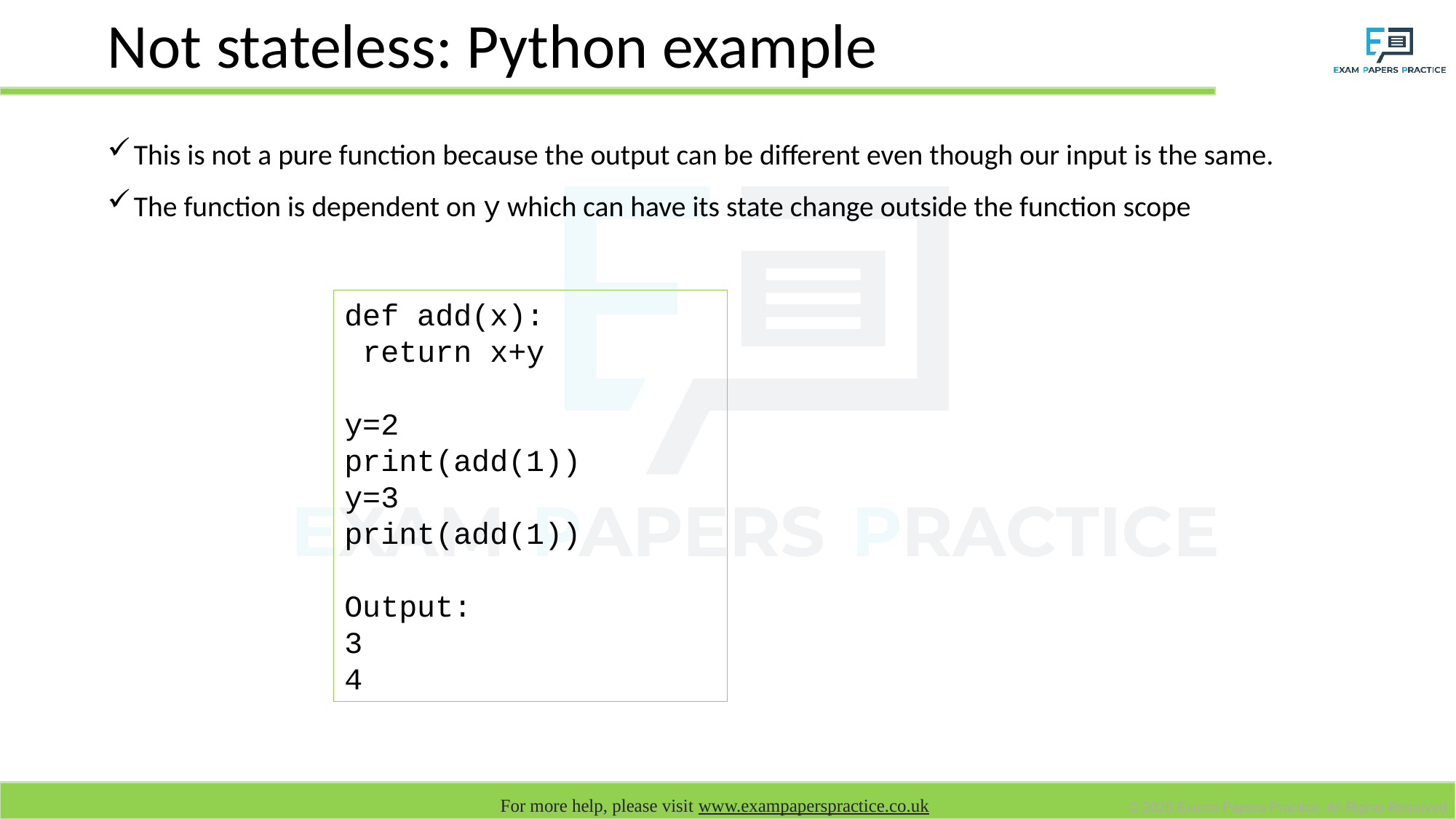

# Not stateless: Python example
This is not a pure function because the output can be different even though our input is the same.
The function is dependent on y which can have its state change outside the function scope

def add(x):
 return x+y

y=2
print(add(1))
y=3
print(add(1))

Output:
3
4